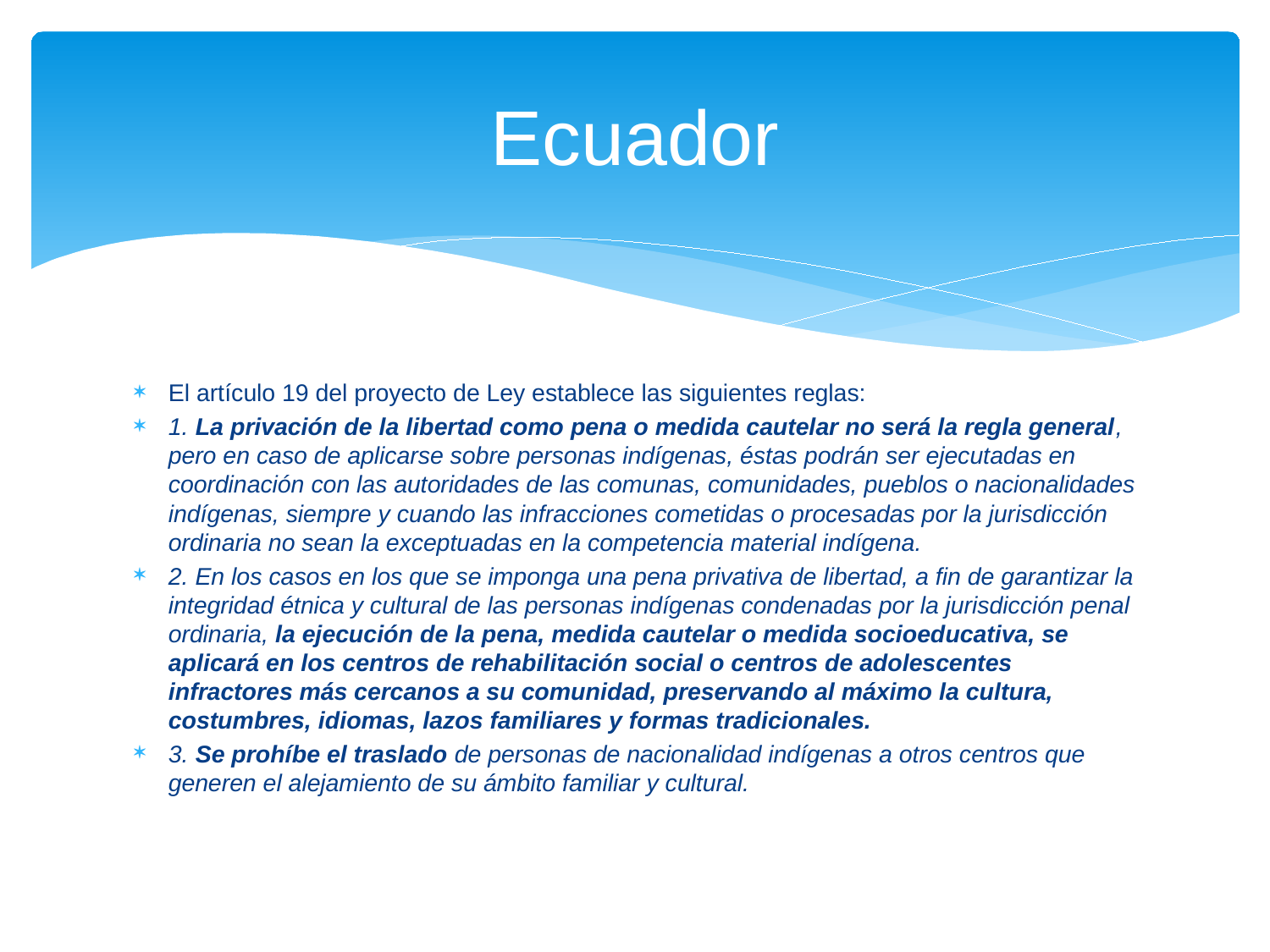

# Ecuador
El artículo 19 del proyecto de Ley establece las siguientes reglas:
1. La privación de la libertad como pena o medida cautelar no será la regla general, pero en caso de aplicarse sobre personas indígenas, éstas podrán ser ejecutadas en coordinación con las autoridades de las comunas, comunidades, pueblos o nacionalidades indígenas, siempre y cuando las infracciones cometidas o procesadas por la jurisdicción ordinaria no sean la exceptuadas en la competencia material indígena.
2. En los casos en los que se imponga una pena privativa de libertad, a fin de garantizar la integridad étnica y cultural de las personas indígenas condenadas por la jurisdicción penal ordinaria, la ejecución de la pena, medida cautelar o medida socioeducativa, se aplicará en los centros de rehabilitación social o centros de adolescentes infractores más cercanos a su comunidad, preservando al máximo la cultura, costumbres, idiomas, lazos familiares y formas tradicionales.
3. Se prohíbe el traslado de personas de nacionalidad indígenas a otros centros que generen el alejamiento de su ámbito familiar y cultural.